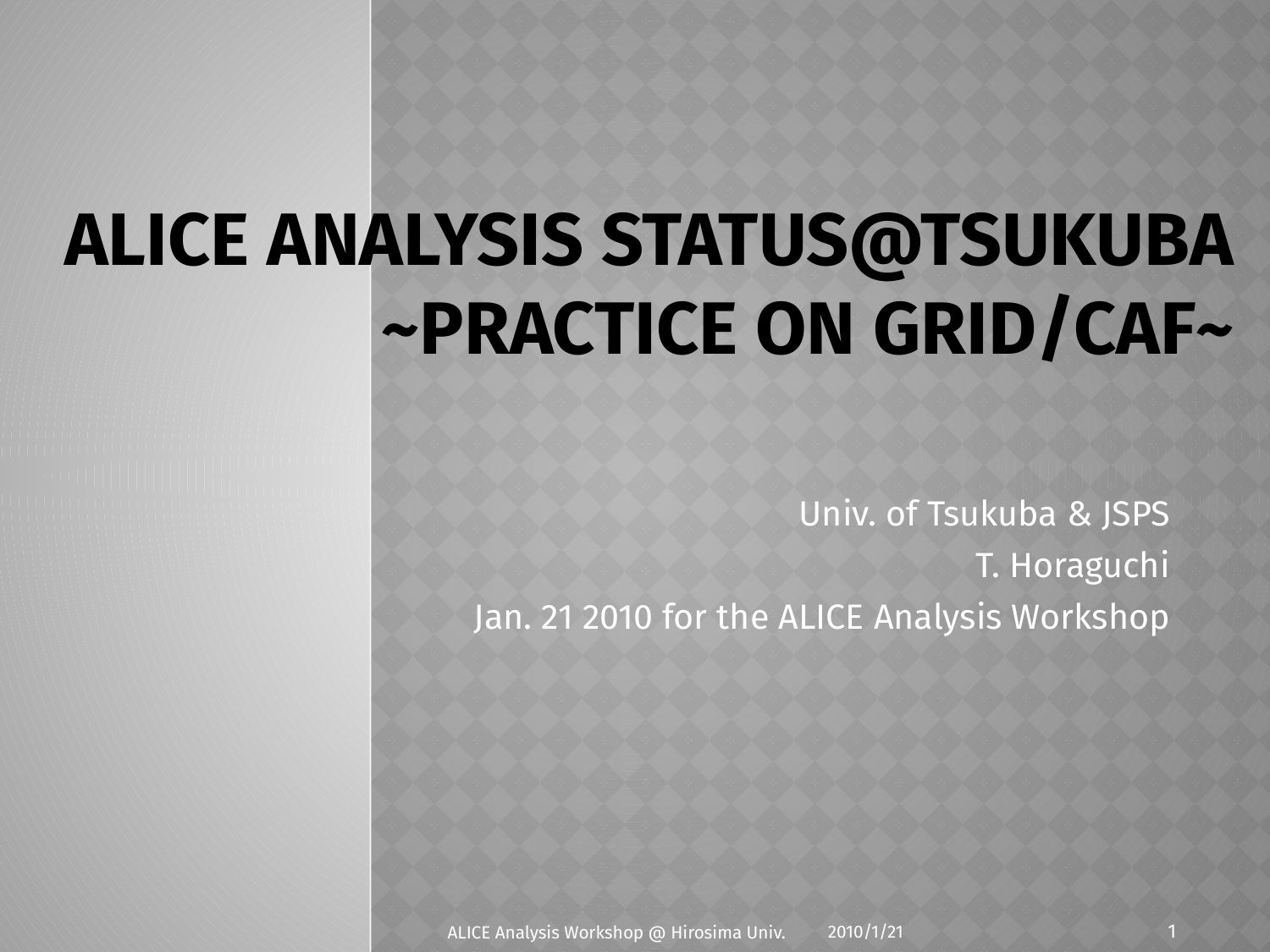

# ALICE Analysis Status@Tsukuba ~Practice on GRID/CAF~
Univ. of Tsukuba & JSPS
T. Horaguchi
Jan. 21 2010 for the ALICE Analysis Workshop
1
ALICE Analysis Workshop @ Hirosima Univ.
2010/1/21